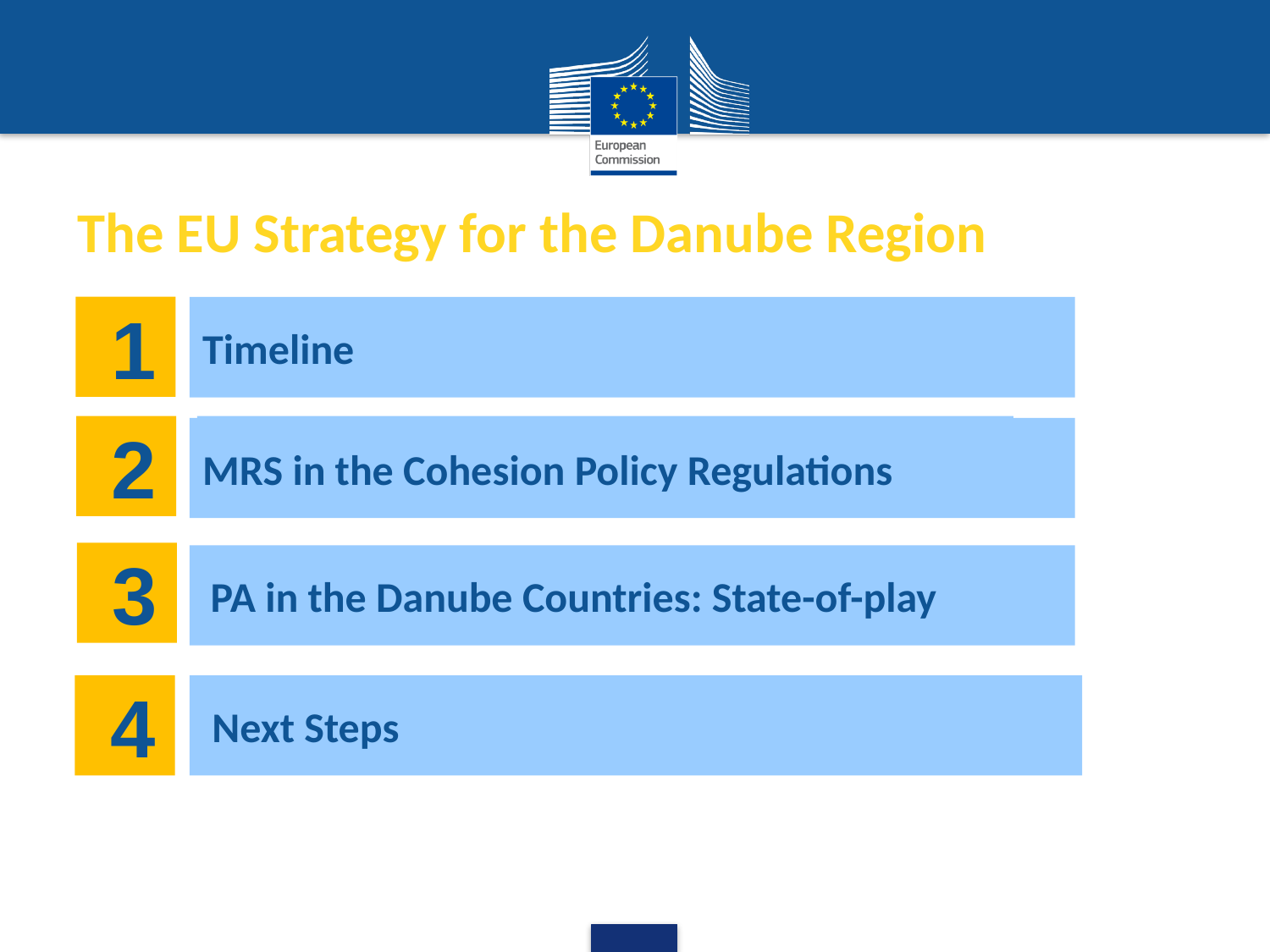

# The EU Strategy for the Danube Region
 1
Timeline
 2

MRS in the Cohesion Policy Regulations
 3
 PA in the Danube Countries: State-of-play
 4
 Next Steps